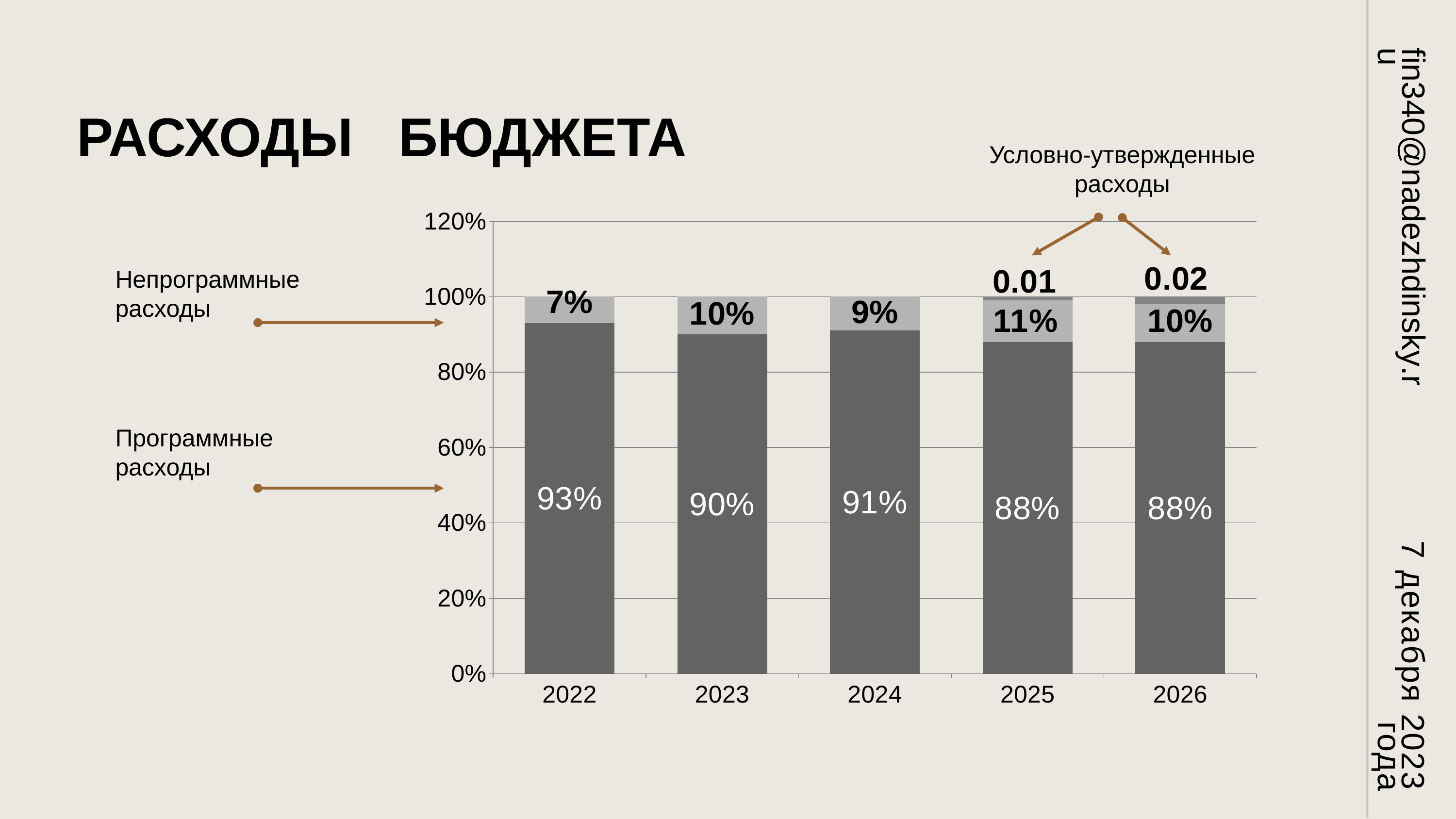

fin340@nadezhdinsky.ru

РАСХОДЫ   БЮДЖЕТА
Условно-утвержденные расходы

### Chart

| Category | Программные расходы | непрограммные расходы | Условно - утвержденные расходы |
|---|---|---|---|
| 2022 | 0.93 | 0.07 | None |
| 2023 | 0.9 | 0.1 | None |
| 2024 | 0.91 | 0.09 | None |
| 2025 | 0.88 | 0.11 | 0.01 |
| 2026 | 0.88 | 0.1 | 0.02 |
Непрограммные расходы

Программные
расходы
7 декабря 2023 года